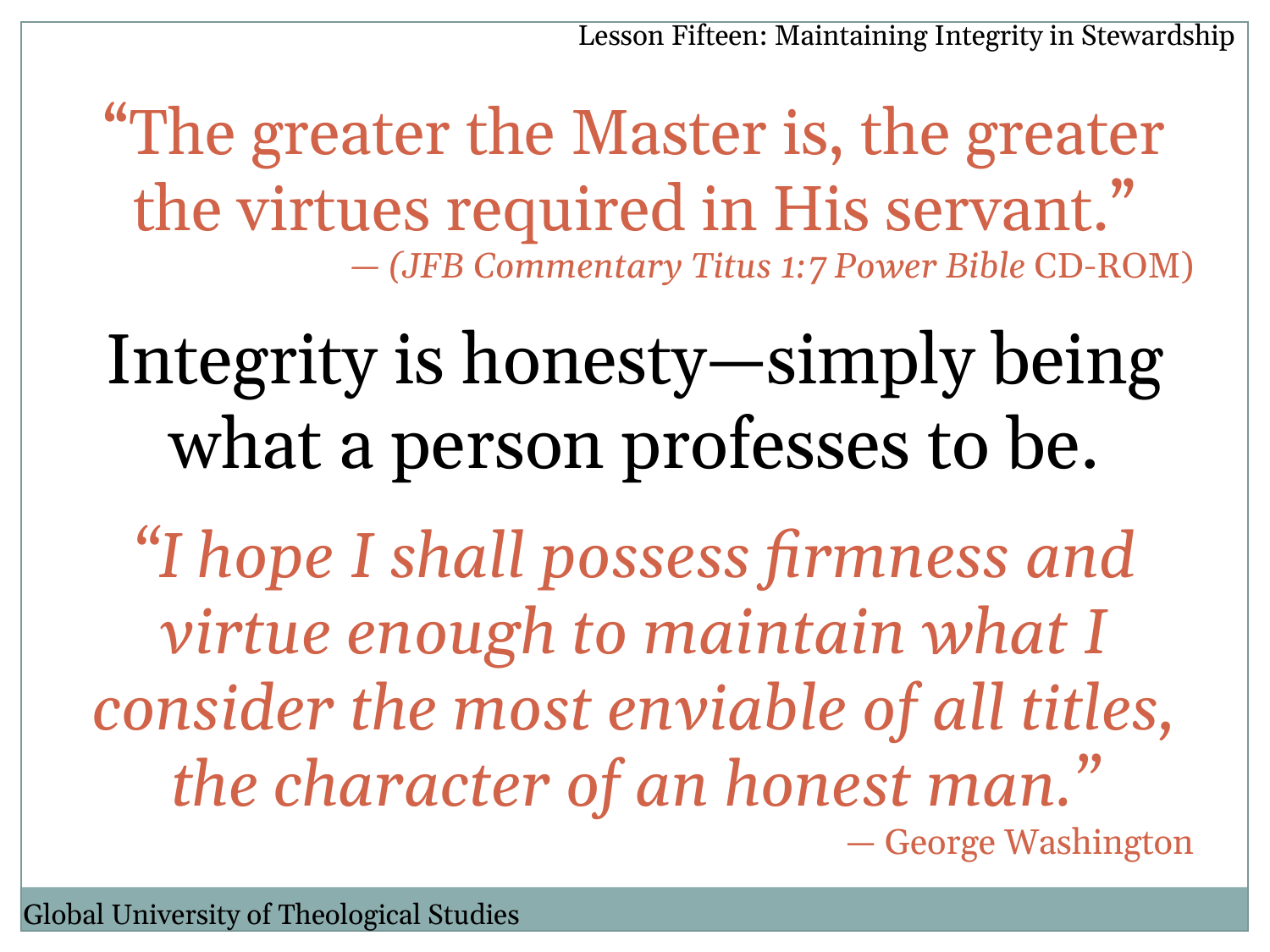

Lesson Fifteen: Maintaining Integrity in Stewardship
“The greater the Master is, the greater the virtues required in His servant.”
— (JFB Commentary Titus 1:7 Power Bible CD-ROM)
Integrity is honesty—simply being what a person professes to be.
“I hope I shall possess firmness and virtue enough to maintain what I consider the most enviable of all titles, the character of an honest man.”
— George Washington

Global University of Theological Studies